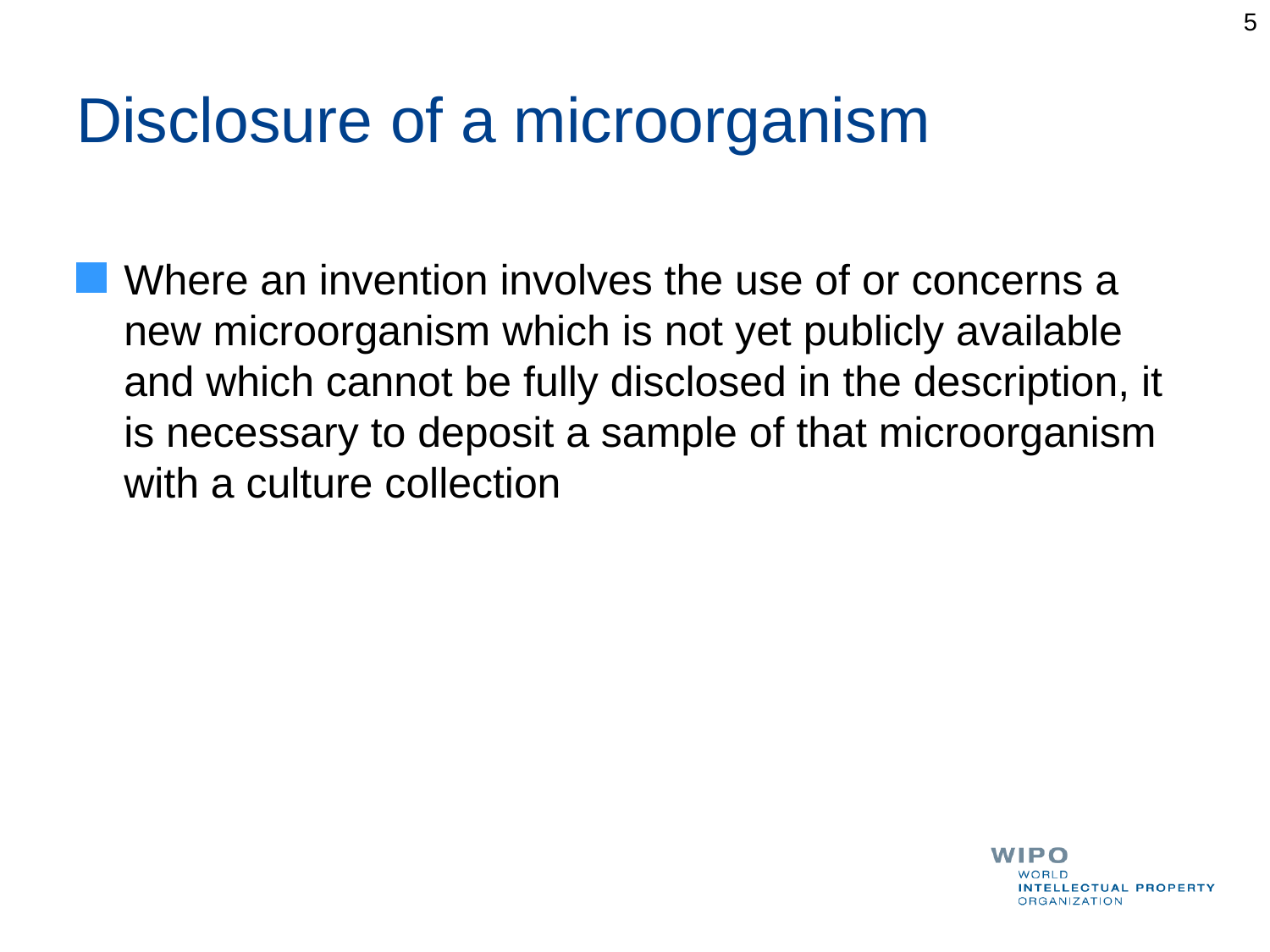

5
# Disclosure of a microorganism
Where an invention involves the use of or concerns a new microorganism which is not yet publicly available and which cannot be fully disclosed in the description, it is necessary to deposit a sample of that microorganism with a culture collection